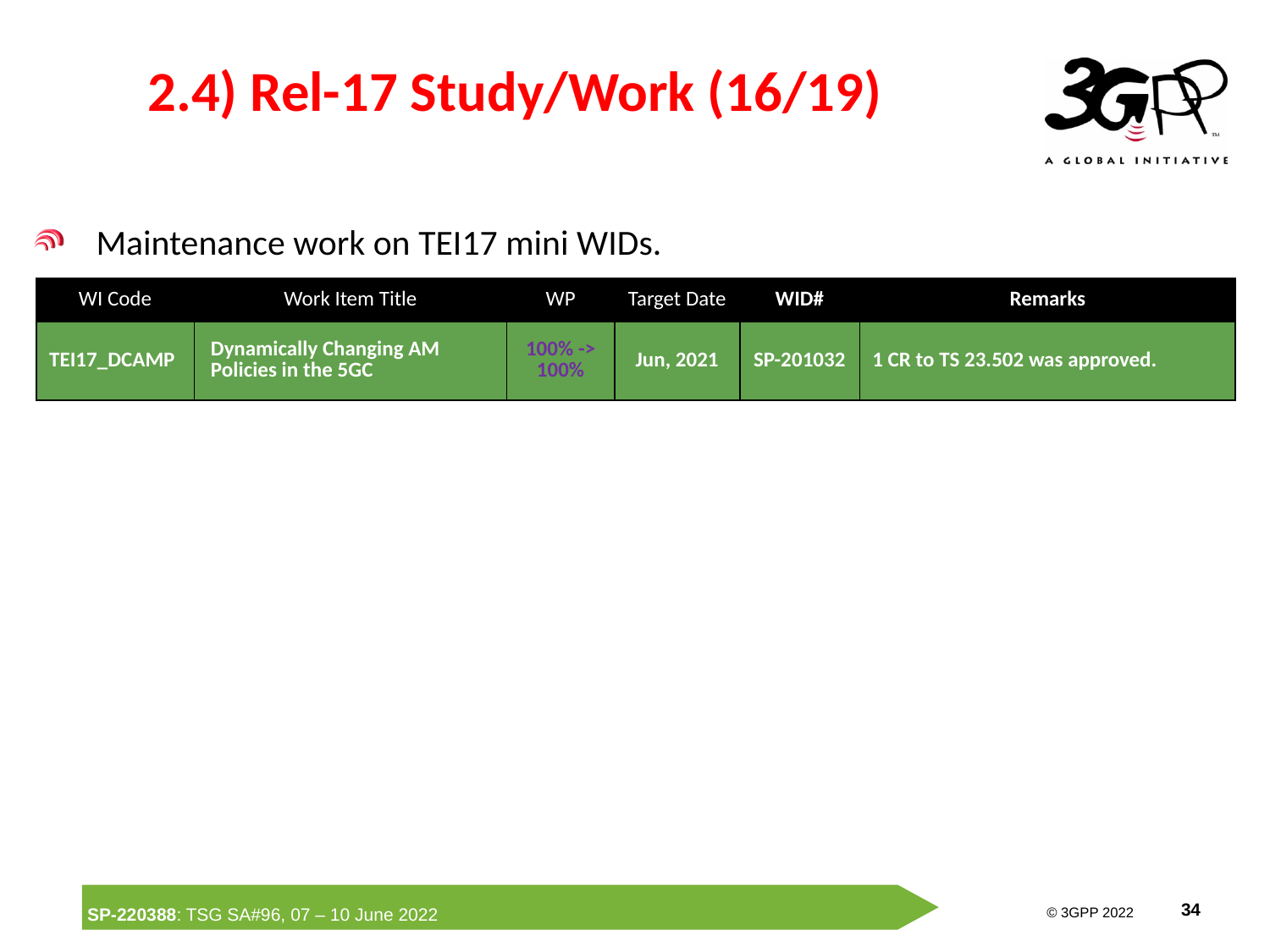

# 2.4) Rel-17 Study/Work (16/19)
Maintenance work on TEI17 mini WIDs.
| WI Code | Work Item Title | WP | Target Date | WID# | Remarks |
| --- | --- | --- | --- | --- | --- |
| TEI17\_DCAMP | Dynamically Changing AM Policies in the 5GC | 100% -> 100% | Jun, 2021 | SP-201032 | 1 CR to TS 23.502 was approved. |